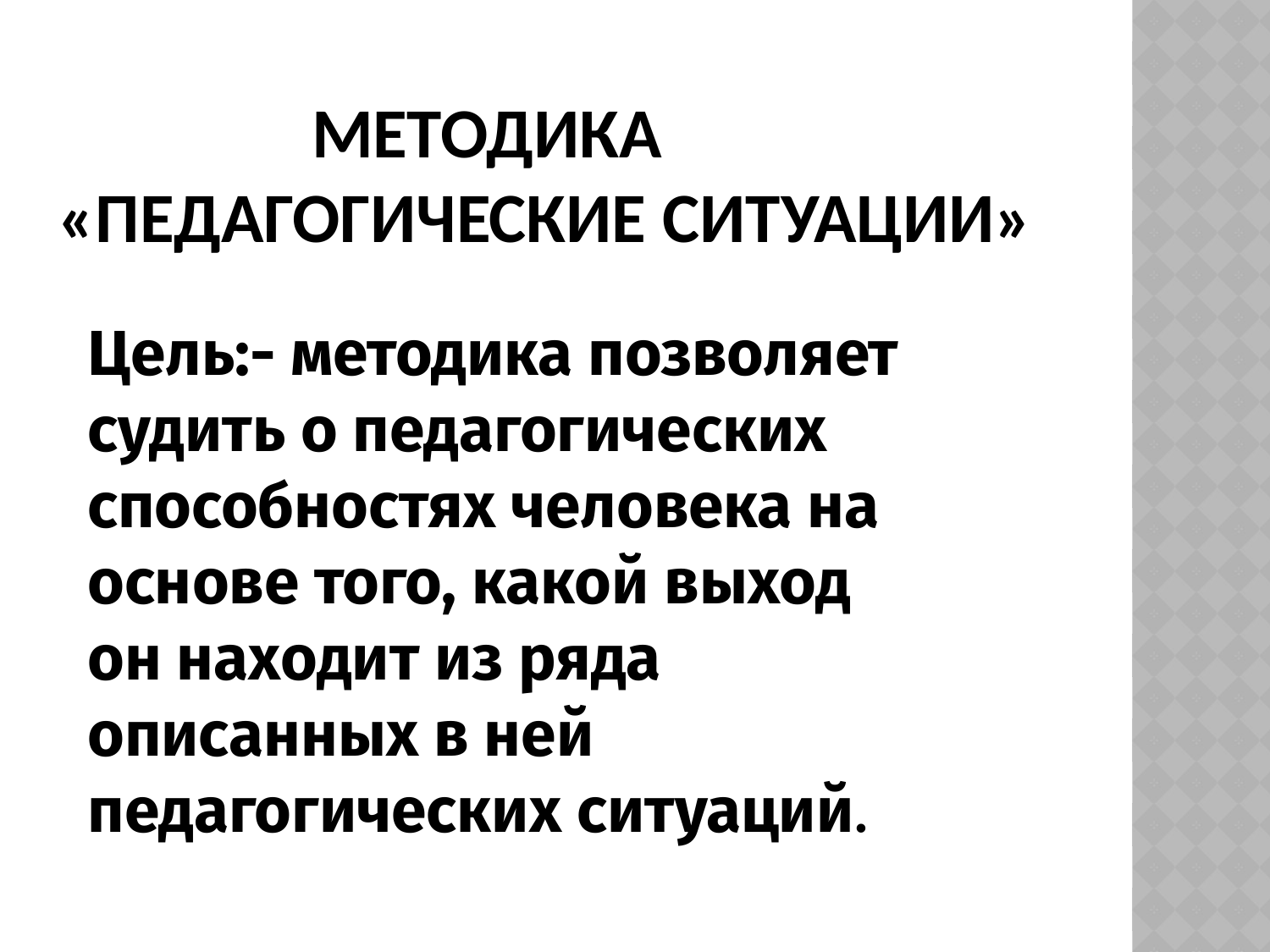

МЕТОДИКА
«ПЕДАГОГИЧЕСКИЕ СИТУАЦИИ»
Цель:- методика позволяет судить о педагогических способностях человека на основе того, какой выход он находит из ряда описанных в ней педагогических ситуаций.